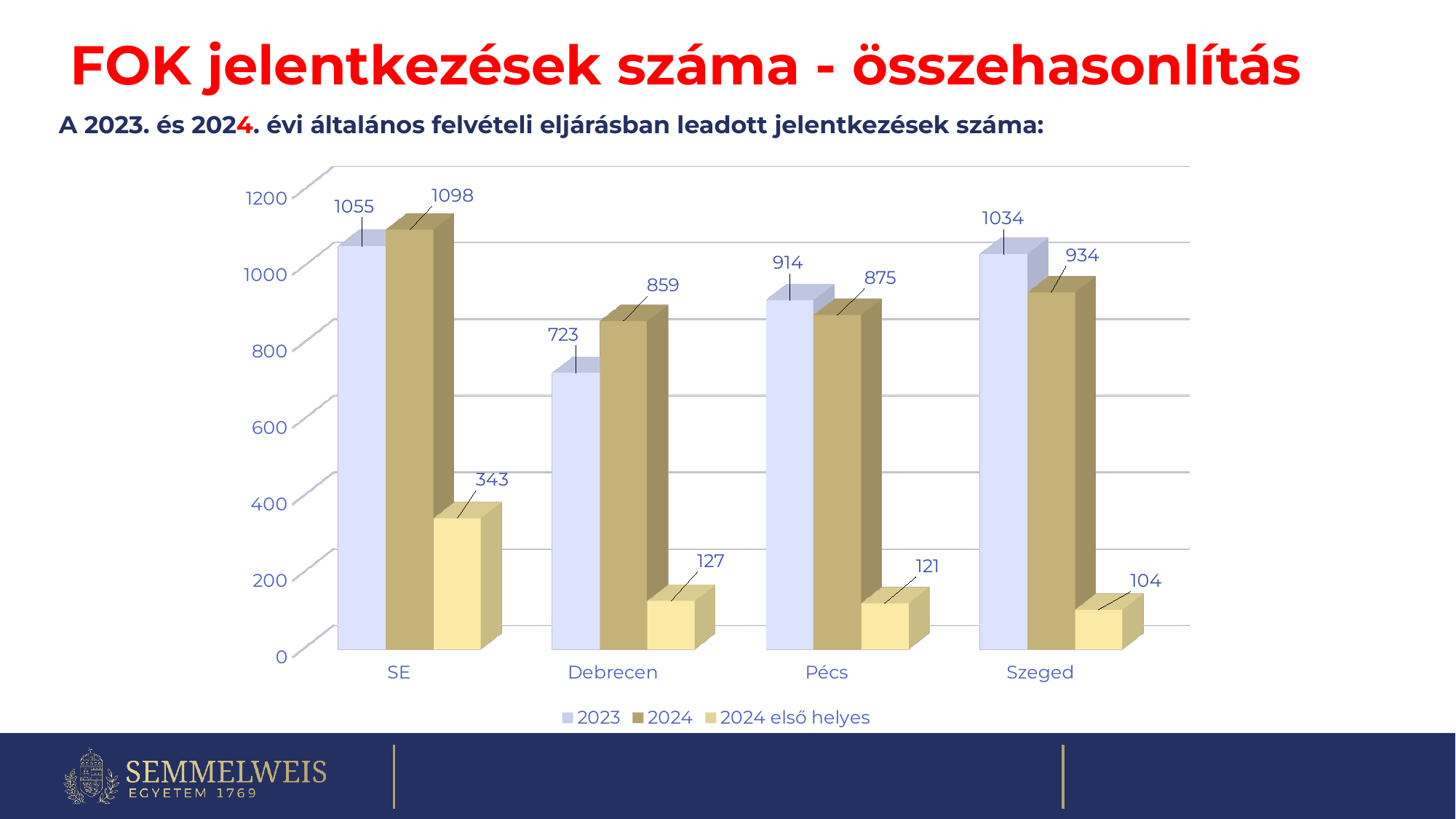

FOK jelentkezések száma - összehasonlítás

A 2023. és 2024. évi általános felvételi eljárásban leadott jelentkezések száma:

[unsupported chart]